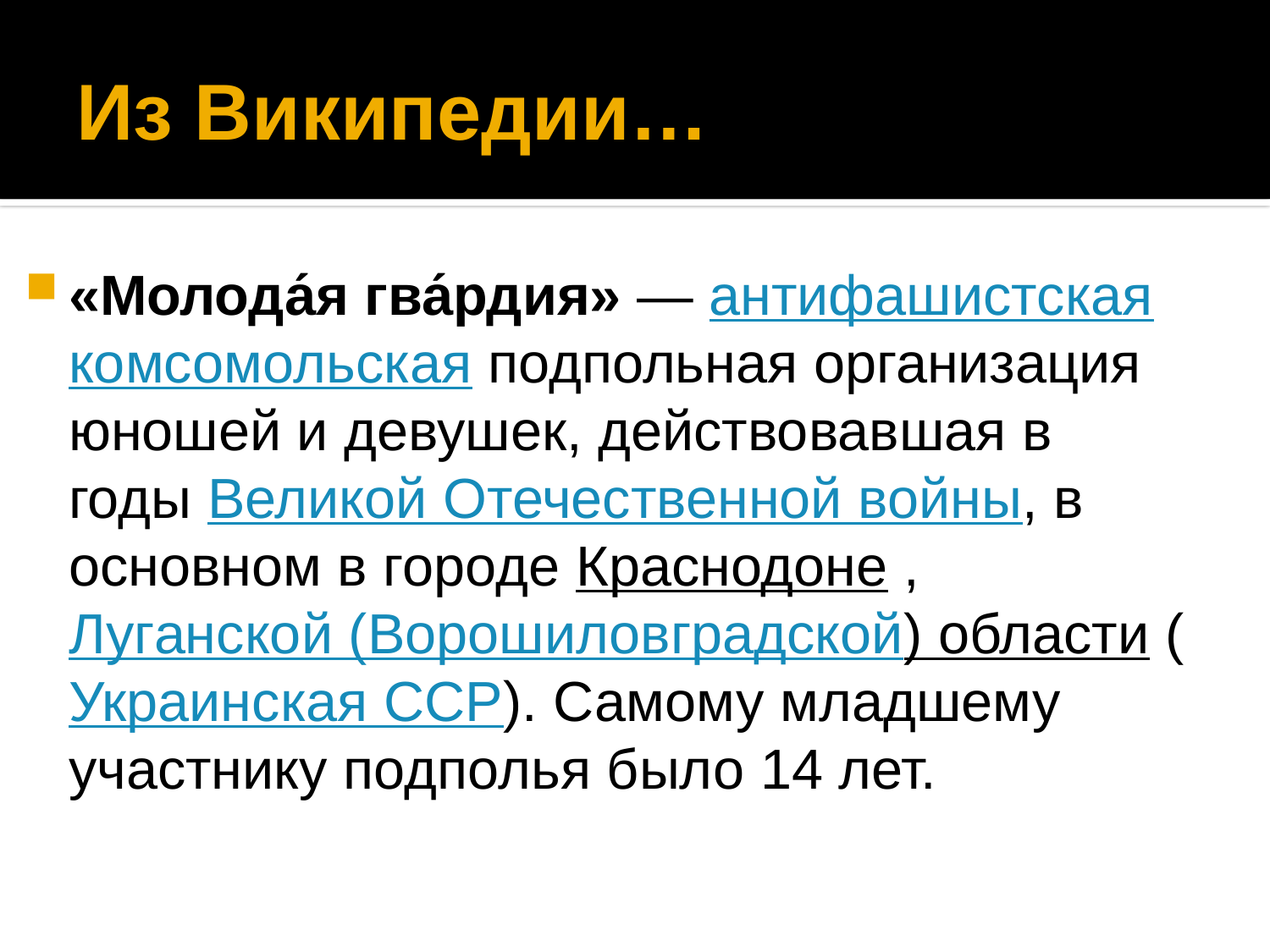

# Из Википедии…
«Молода́я гва́рдия» — антифашистская комсомольская подпольная организация юношей и девушек, действовавшая в годы Великой Отечественной войны, в основном в городе Краснодоне , Луганской (Ворошиловградской) области (Украинская ССР). Самому младшему участнику подполья было 14 лет.